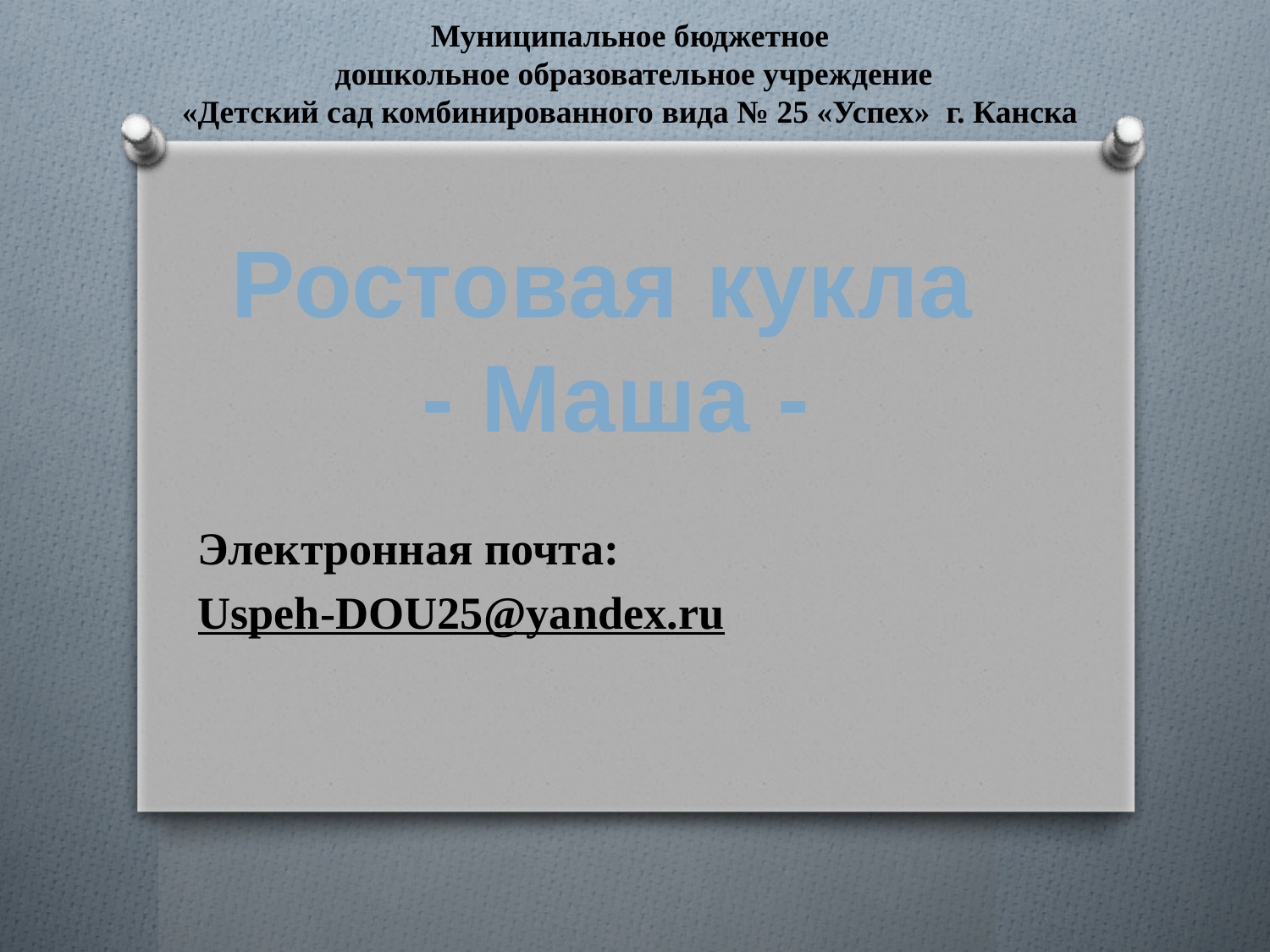

# Муниципальное бюджетное дошкольное образовательное учреждение «Детский сад комбинированного вида № 25 «Успех»  г. Канска

Электронная почта:
Uspeh-DOU25@yandex.ru

Ростовая кукла
- Маша -